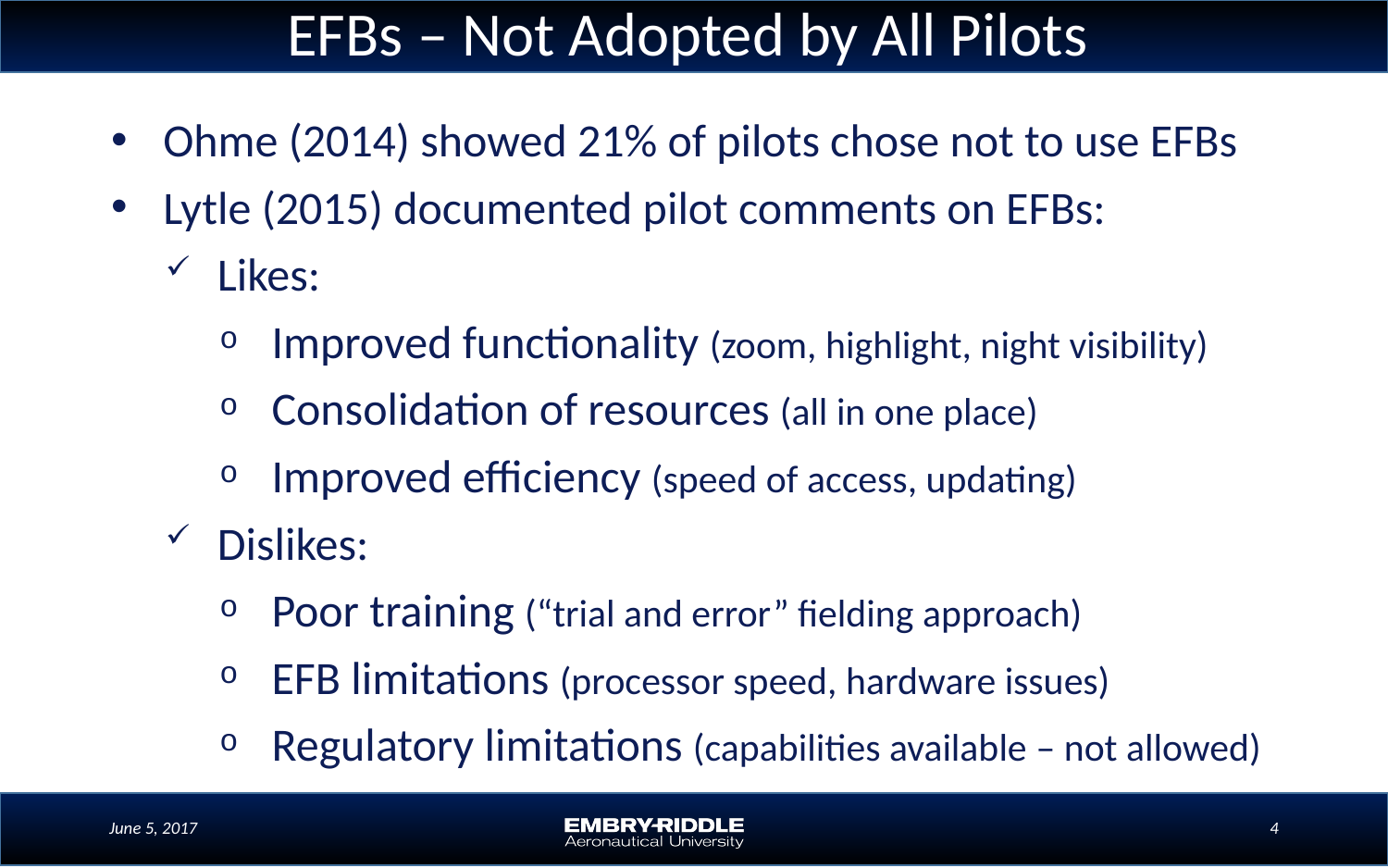

EFBs – Not Adopted by All Pilots
Ohme (2014) showed 21% of pilots chose not to use EFBs
Lytle (2015) documented pilot comments on EFBs:
Likes:
Improved functionality (zoom, highlight, night visibility)
Consolidation of resources (all in one place)
Improved efficiency (speed of access, updating)
Dislikes:
Poor training (“trial and error” fielding approach)
EFB limitations (processor speed, hardware issues)
Regulatory limitations (capabilities available – not allowed)
June 5, 2017
4